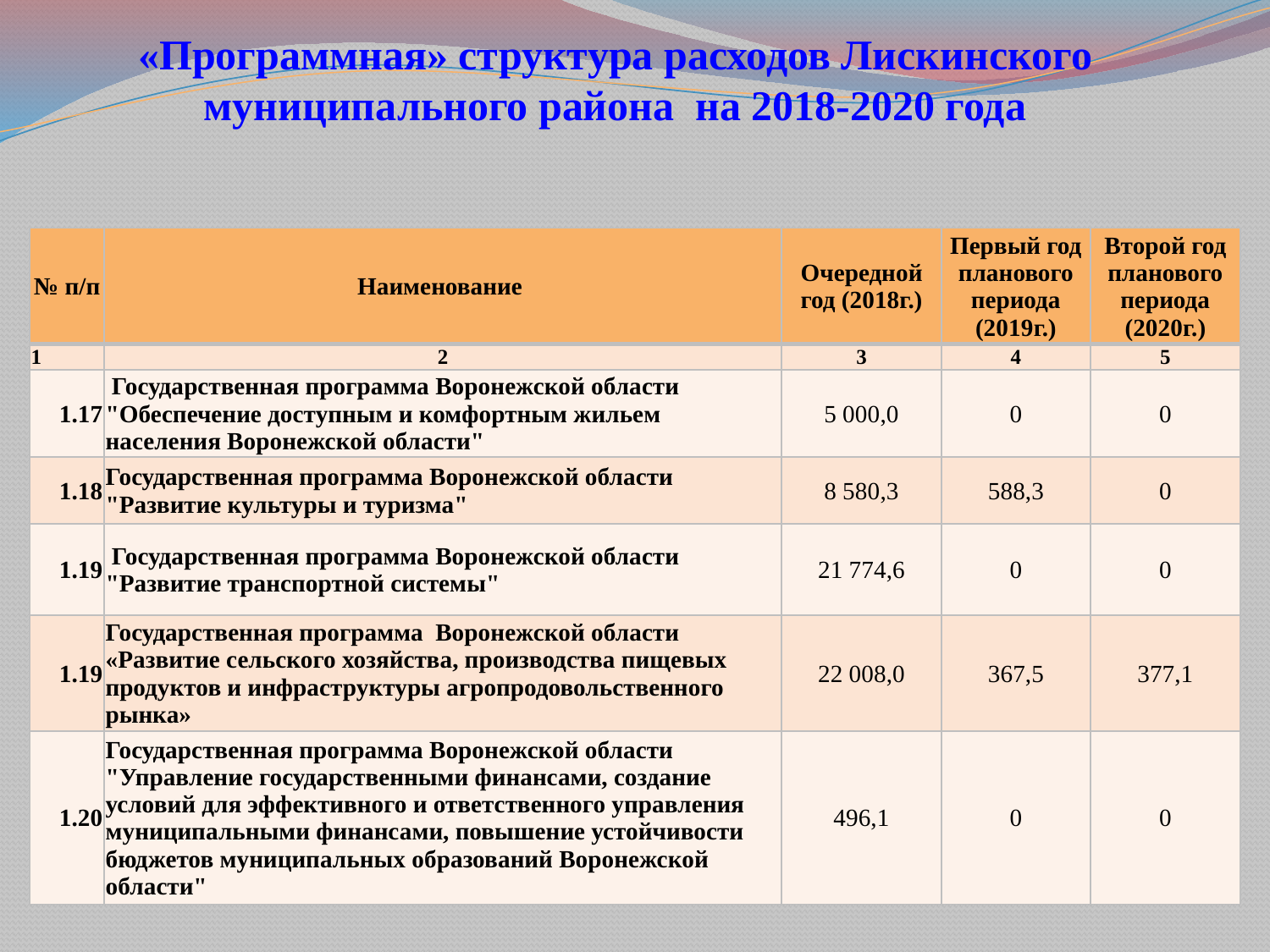

# «Программная» структура расходов Лискинского муниципального района  на 2018-2020 года
| № п/п | Наименование | Очередной год (2018г.) | Первый год планового периода (2019г.) | Второй год планового периода (2020г.) |
| --- | --- | --- | --- | --- |
| 1 | 2 | 3 | 4 | 5 |
| 1.17 | Государственная программа Воронежской области "Обеспечение доступным и комфортным жильем населения Воронежской области" | 5 000,0 | 0 | 0 |
| 1.18 | Государственная программа Воронежской области "Развитие культуры и туризма" | 8 580,3 | 588,3 | 0 |
| 1.19 | Государственная программа Воронежской области "Развитие транспортной системы" | 21 774,6 | 0 | 0 |
| 1.19 | Государственная программа Воронежской области «Развитие сельского хозяйства, производства пищевых продуктов и инфраструктуры агропродовольственного рынка» | 22 008,0 | 367,5 | 377,1 |
| 1.20 | Государственная программа Воронежской области "Управление государственными финансами, создание условий для эффективного и ответственного управления муниципальными финансами, повышение устойчивости бюджетов муниципальных образований Воронежской области" | 496,1 | 0 | 0 |